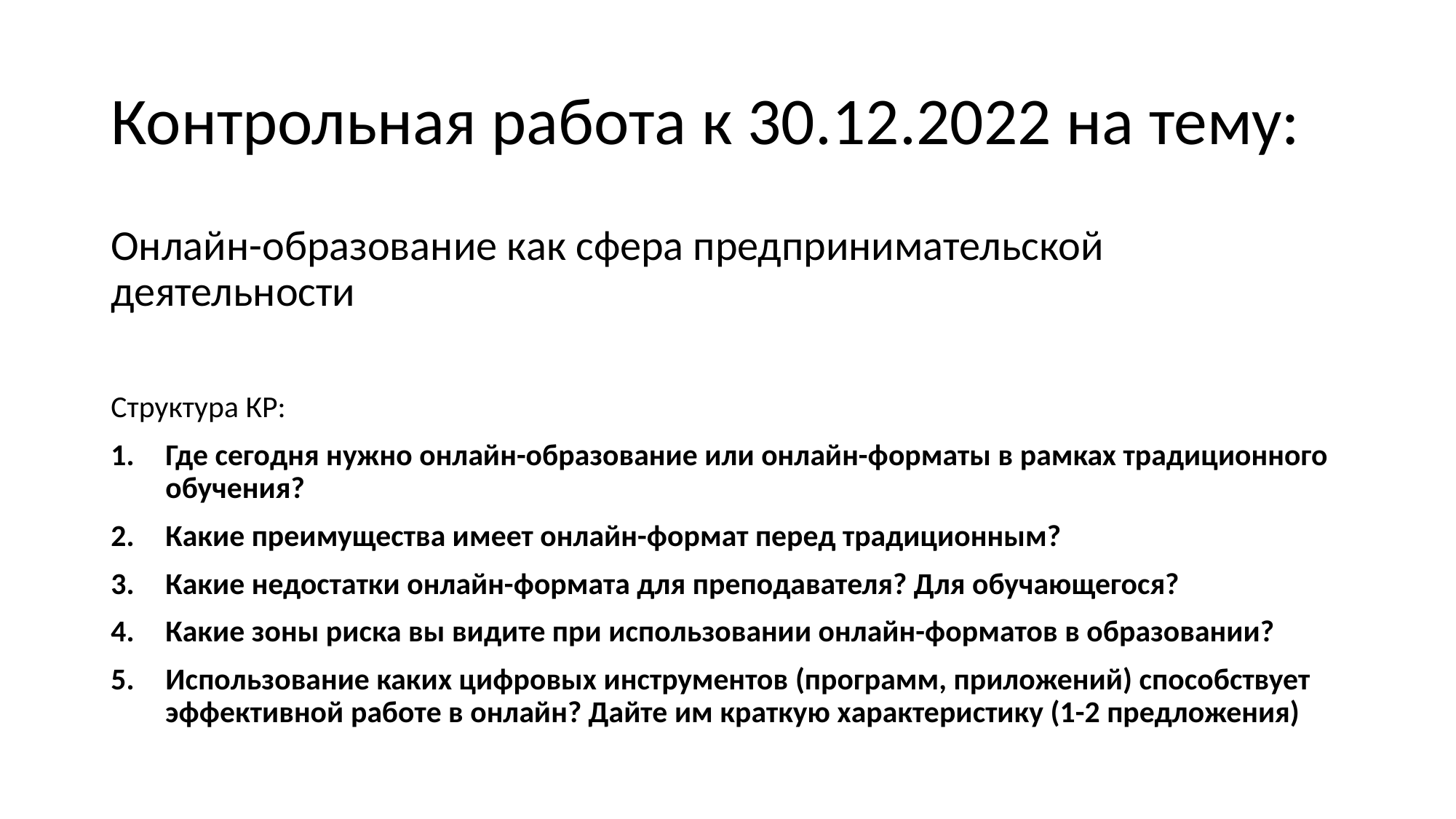

# Контрольная работа к 30.12.2022 на тему:
Онлайн-образование как сфера предпринимательской деятельности

Структура КР:
Где сегодня нужно онлайн-образование или онлайн-форматы в рамках традиционного обучения?
Какие преимущества имеет онлайн-формат перед традиционным?
Какие недостатки онлайн-формата для преподавателя? Для обучающегося?
Какие зоны риска вы видите при использовании онлайн-форматов в образовании?
Использование каких цифровых инструментов (программ, приложений) способствует эффективной работе в онлайн? Дайте им краткую характеристику (1-2 предложения)